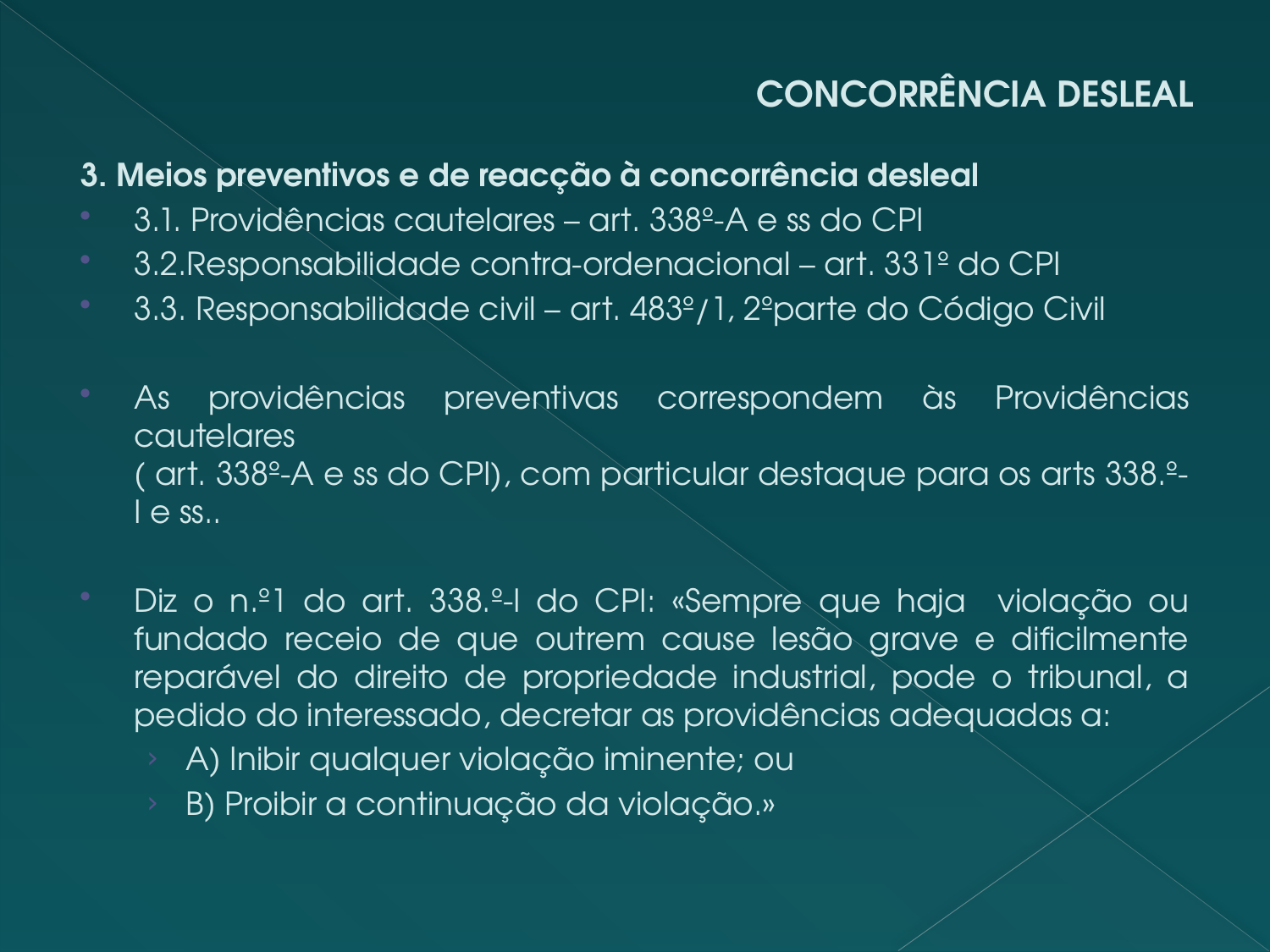

# CONCORRÊNCIA DESLEAL
3. Meios preventivos e de reacção à concorrência desleal
3.1. Providências cautelares – art. 338º-A e ss do CPI
3.2.Responsabilidade contra-ordenacional – art. 331º do CPI
3.3. Responsabilidade civil – art. 483º/1, 2ºparte do Código Civil

As providências preventivas correspondem às Providências cautelares
( art. 338º-A e ss do CPI), com particular destaque para os arts 338.º-I e ss..

Diz o n.º1 do art. 338.º-I do CPI: «Sempre que haja  violação ou fundado receio de que outrem cause lesão grave e dificilmente reparável do direito de propriedade industrial, pode o tribunal, a pedido do interessado, decretar as providências adequadas a:
A) Inibir qualquer violação iminente; ou
B) Proibir a continuação da violação.»